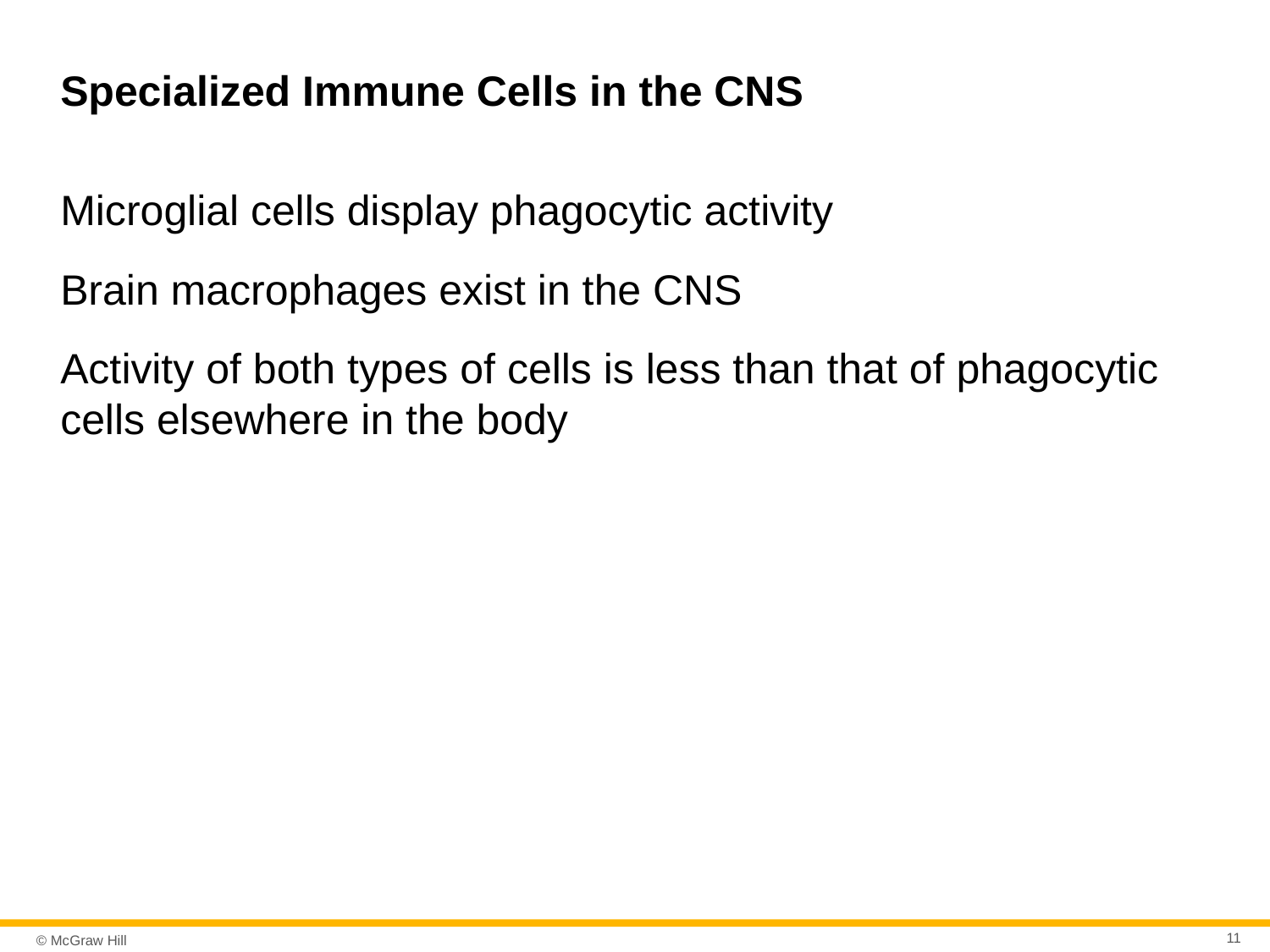

# Specialized Immune Cells in the CNS
Microglial cells display phagocytic activity
Brain macrophages exist in the CNS
Activity of both types of cells is less than that of phagocytic cells elsewhere in the body